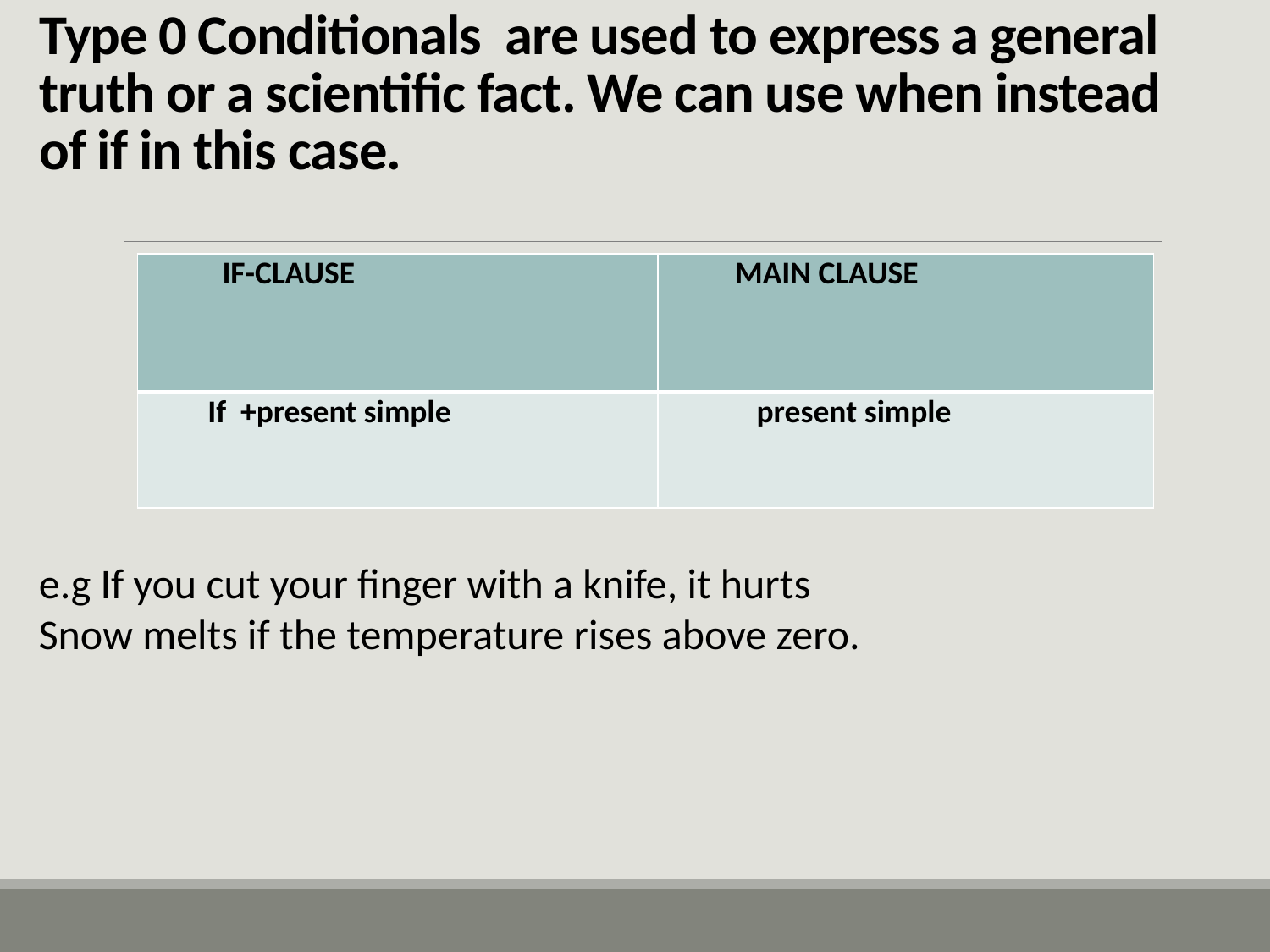

# Type 0 Conditionals  are used to express a general truth or a scientific fact. We can use when instead of if in this case.
| IF-CLAUSE | MAIN CLAUSE |
| --- | --- |
| If +present simple | present simple |
e.g If you cut your finger with a knife, it hurts
Snow melts if the temperature rises above zero.